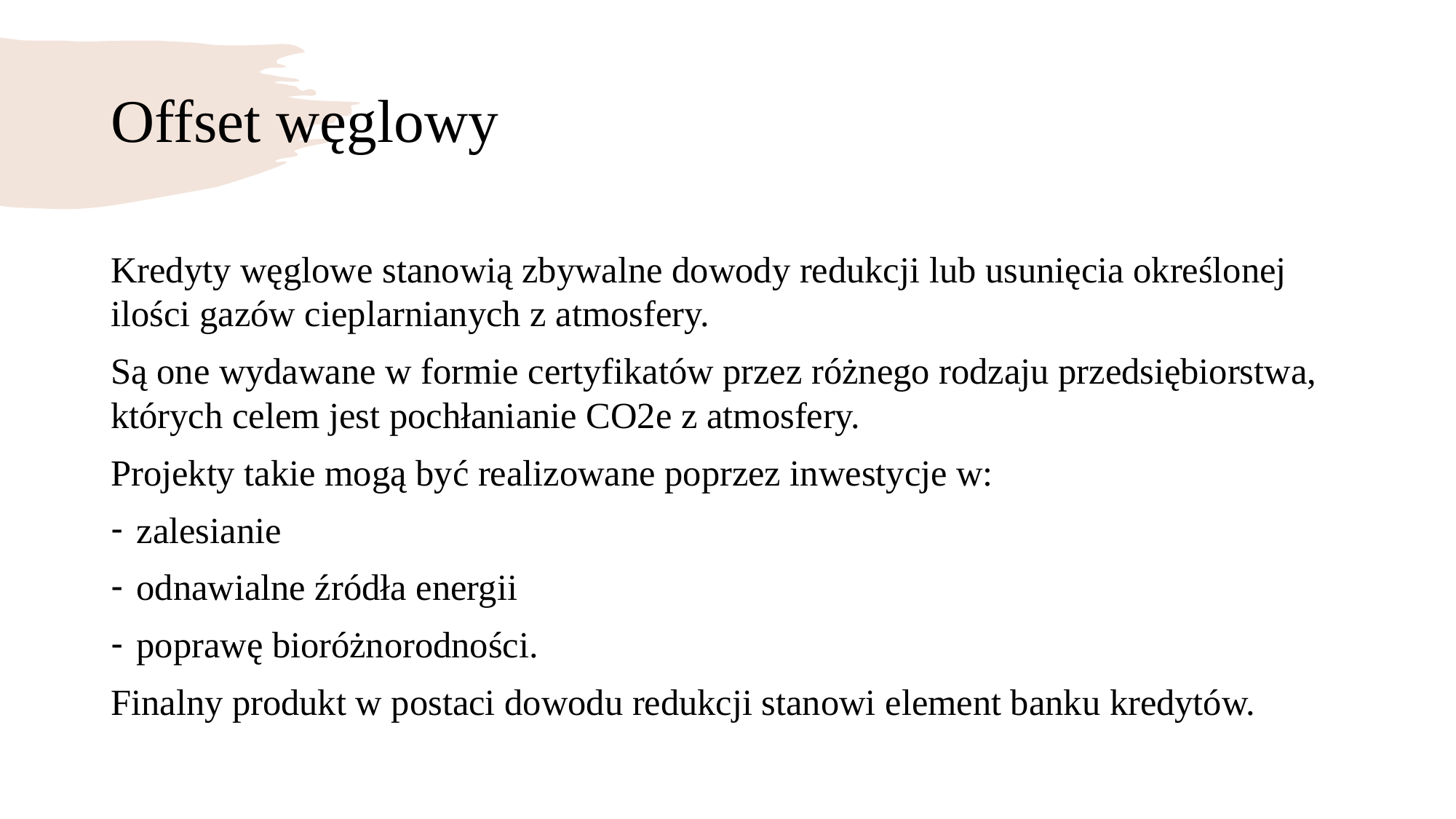

# Offset węglowy
Kredyty węglowe stanowią zbywalne dowody redukcji lub usunięcia określonej ilości gazów cieplarnianych z atmosfery.
Są one wydawane w formie certyfikatów przez różnego rodzaju przedsiębiorstwa, których celem jest pochłanianie CO2e z atmosfery.
Projekty takie mogą być realizowane poprzez inwestycje w:
zalesianie
odnawialne źródła energii
poprawę bioróżnorodności.
Finalny produkt w postaci dowodu redukcji stanowi element banku kredytów.